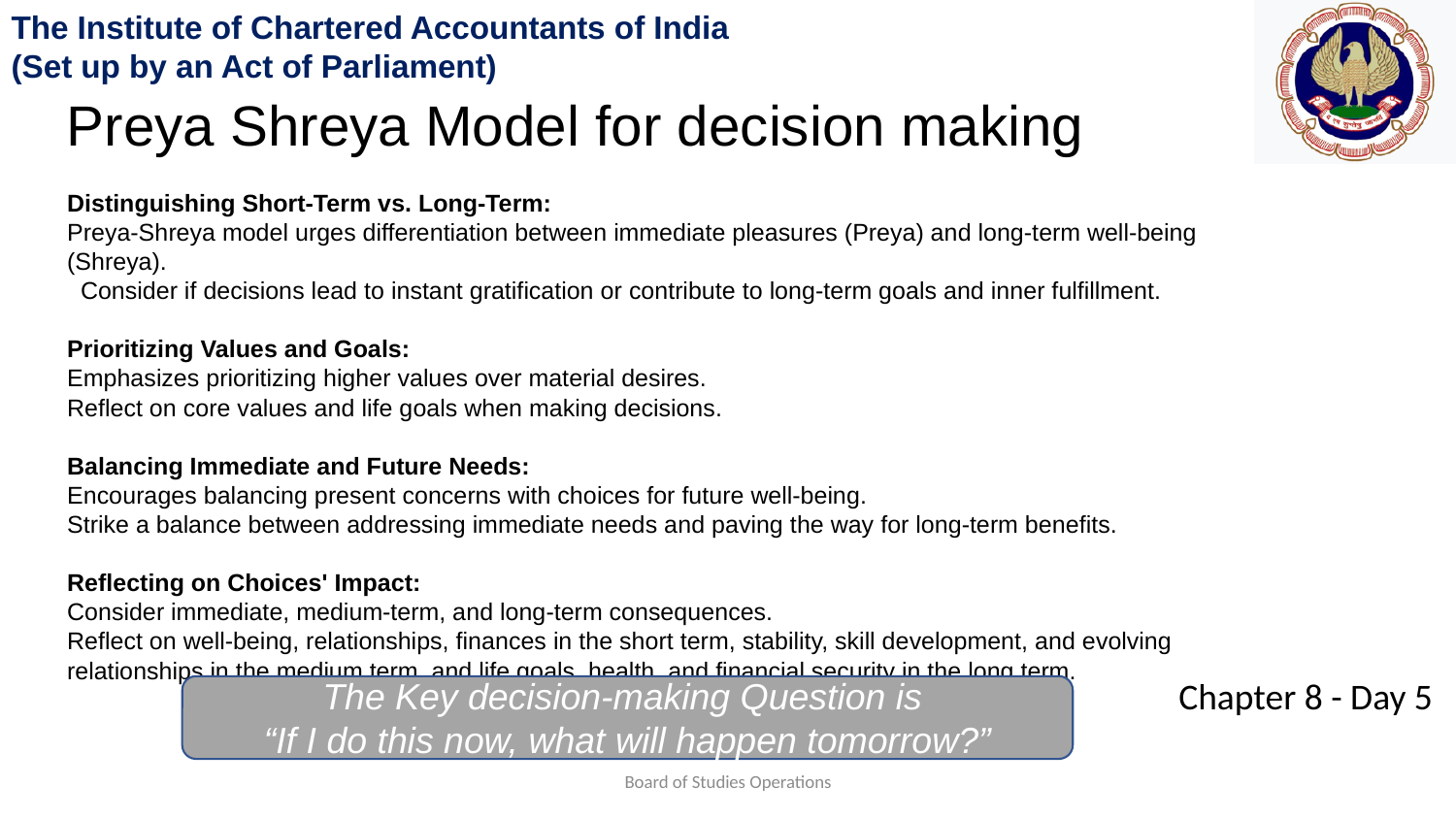

Preya Shreya Model for decision making
Distinguishing Short-Term vs. Long-Term:
Preya-Shreya model urges differentiation between immediate pleasures (Preya) and long-term well-being (Shreya).
  Consider if decisions lead to instant gratification or contribute to long-term goals and inner fulfillment.

Prioritizing Values and Goals:
Emphasizes prioritizing higher values over material desires.
Reflect on core values and life goals when making decisions.

Balancing Immediate and Future Needs:
Encourages balancing present concerns with choices for future well-being.
Strike a balance between addressing immediate needs and paving the way for long-term benefits.

Reflecting on Choices' Impact:
Consider immediate, medium-term, and long-term consequences.
Reflect on well-being, relationships, finances in the short term, stability, skill development, and evolving relationships in the medium term, and life goals, health, and financial security in the long term.

The Key decision-making Question is
“If I do this now, what will happen tomorrow?”
Board of Studies Operations